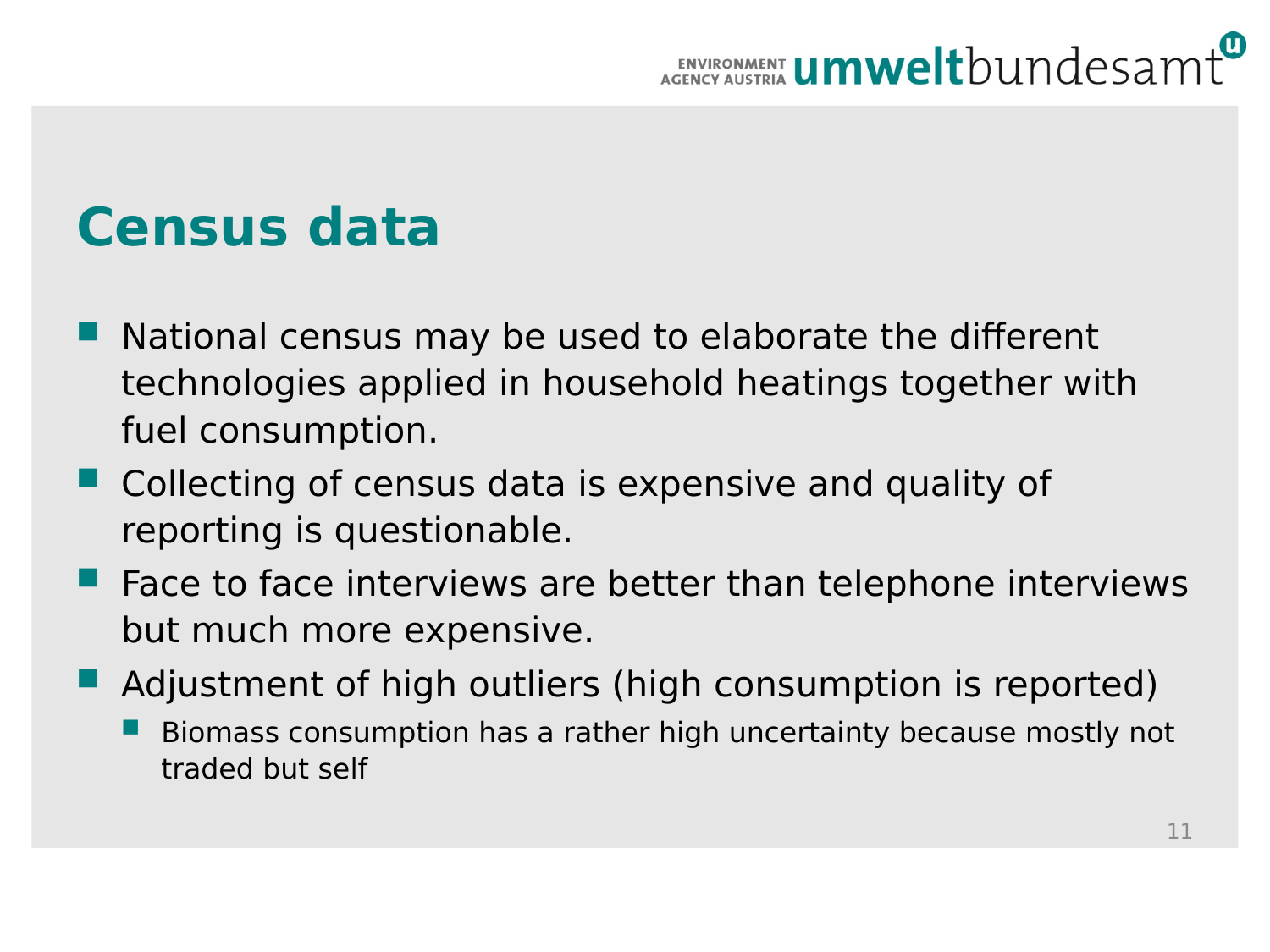

# Census data
National census may be used to elaborate the different technologies applied in household heatings together with fuel consumption.
Collecting of census data is expensive and quality of reporting is questionable.
Face to face interviews are better than telephone interviews but much more expensive.
Adjustment of high outliers (high consumption is reported)
Biomass consumption has a rather high uncertainty because mostly not traded but self

11